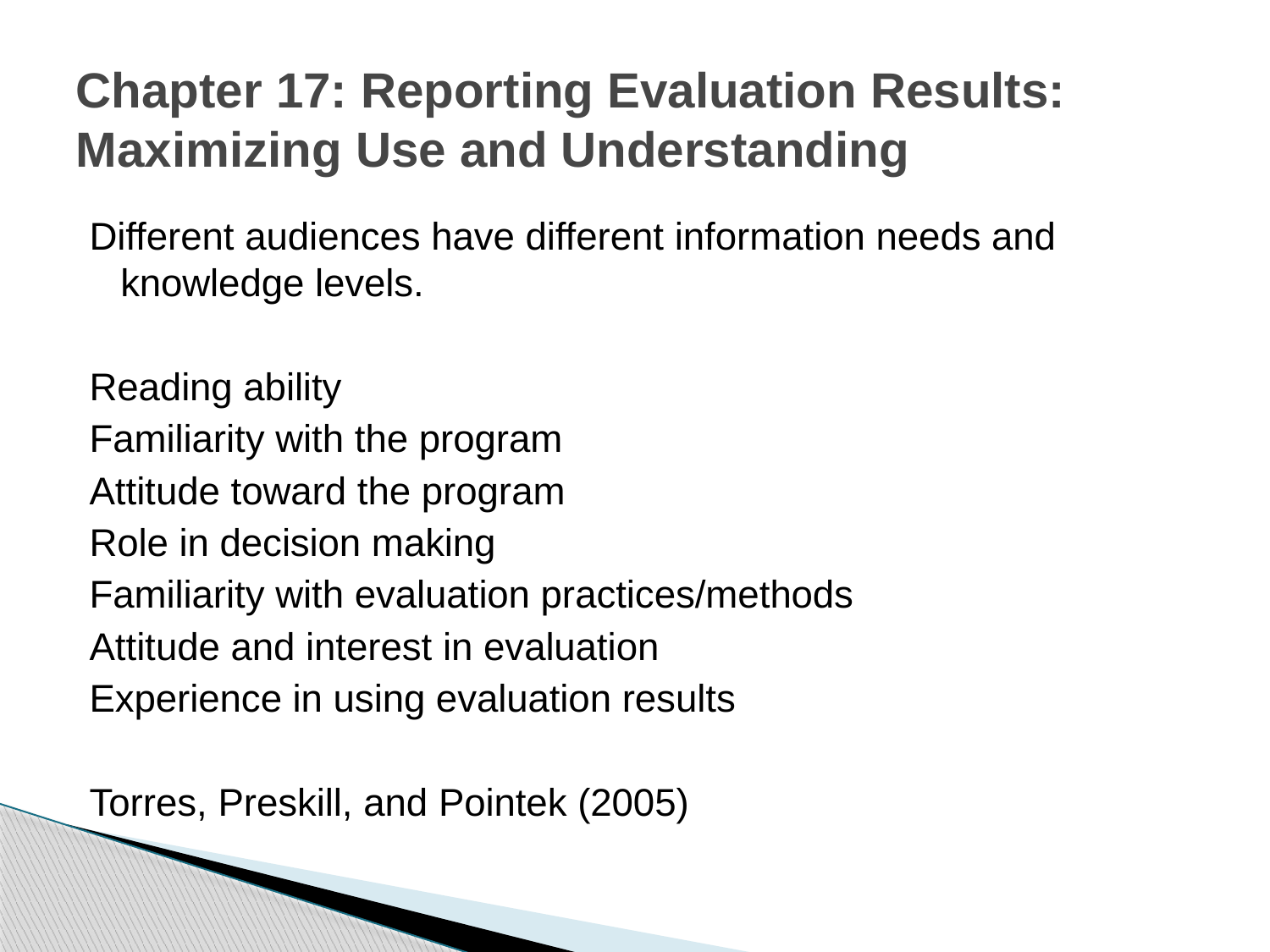

# Chapter 17: Reporting Evaluation Results: Maximizing Use and Understanding
Different audiences have different information needs and knowledge levels.

Reading ability
Familiarity with the program
Attitude toward the program
Role in decision making
Familiarity with evaluation practices/methods
Attitude and interest in evaluation
Experience in using evaluation results

Torres, Preskill, and Pointek (2005)